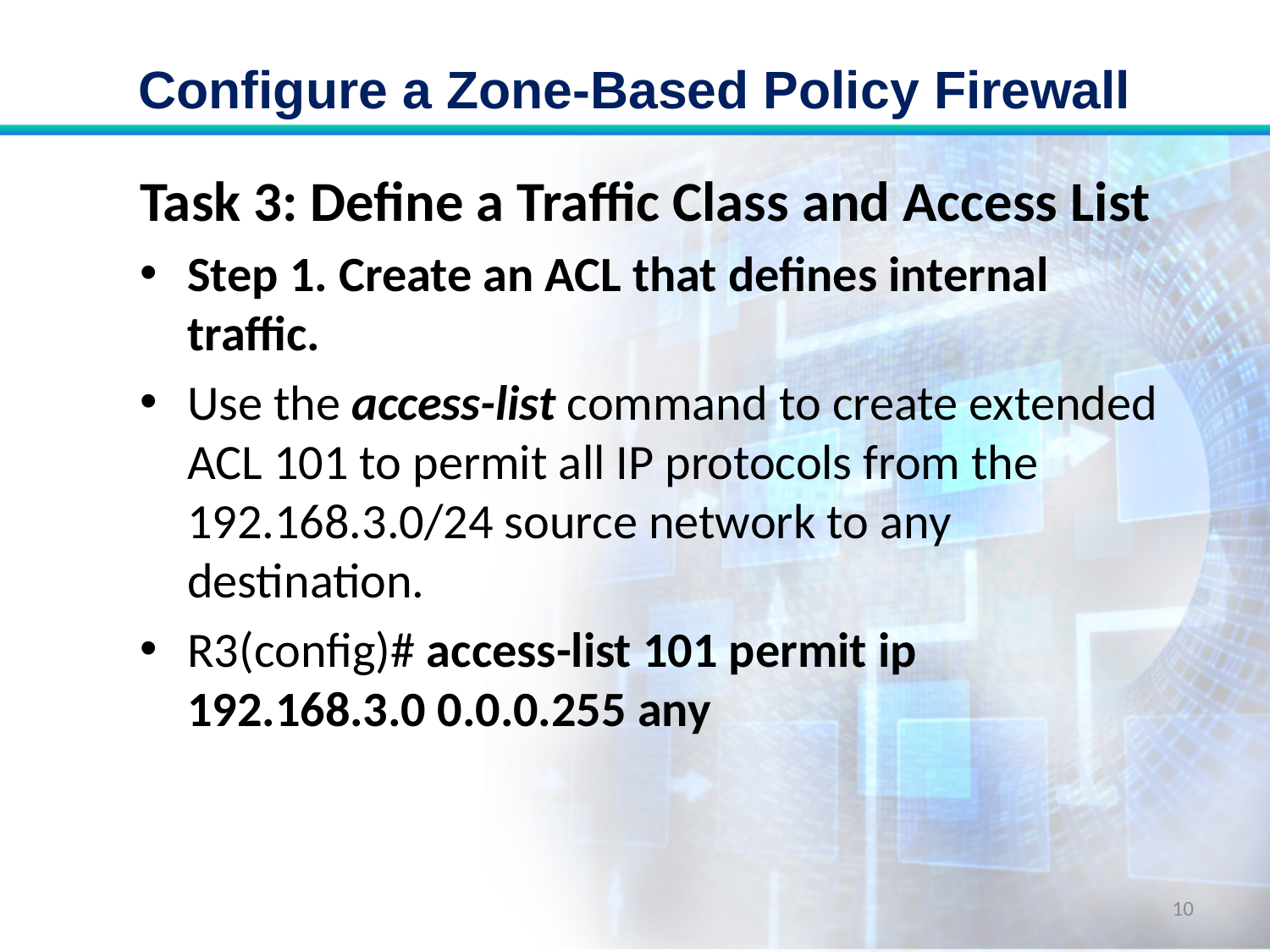

# Configure a Zone-Based Policy Firewall
Task 3: Define a Traffic Class and Access List
Step 1. Create an ACL that defines internal traffic.
Use the access-list command to create extended ACL 101 to permit all IP protocols from the 192.168.3.0/24 source network to any destination.
R3(config)# access-list 101 permit ip 192.168.3.0 0.0.0.255 any
10